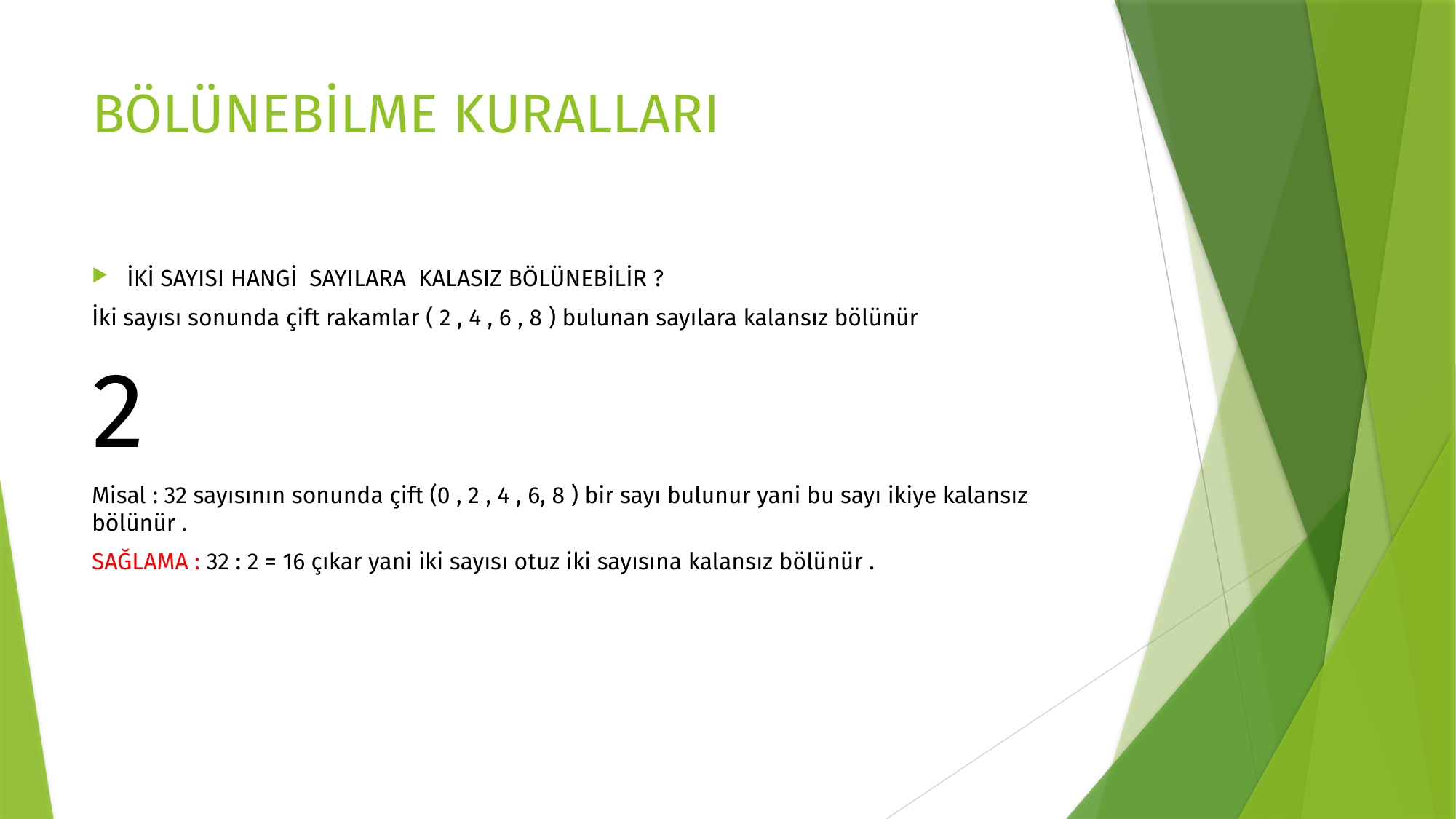

# BÖLÜNEBİLME KURALLARI
İKİ SAYISI HANGİ  SAYILARA  KALASIZ BÖLÜNEBİLİR ?
İki sayısı sonunda çift rakamlar ( 2 , 4 , 6 , 8 ) bulunan sayılara kalansız bölünür
2
Misal : 32 sayısının sonunda çift (0 , 2 , 4 , 6, 8 ) bir sayı bulunur yani bu sayı ikiye kalansız bölünür .
SAĞLAMA : 32 : 2 = 16 çıkar yani iki sayısı otuz iki sayısına kalansız bölünür .